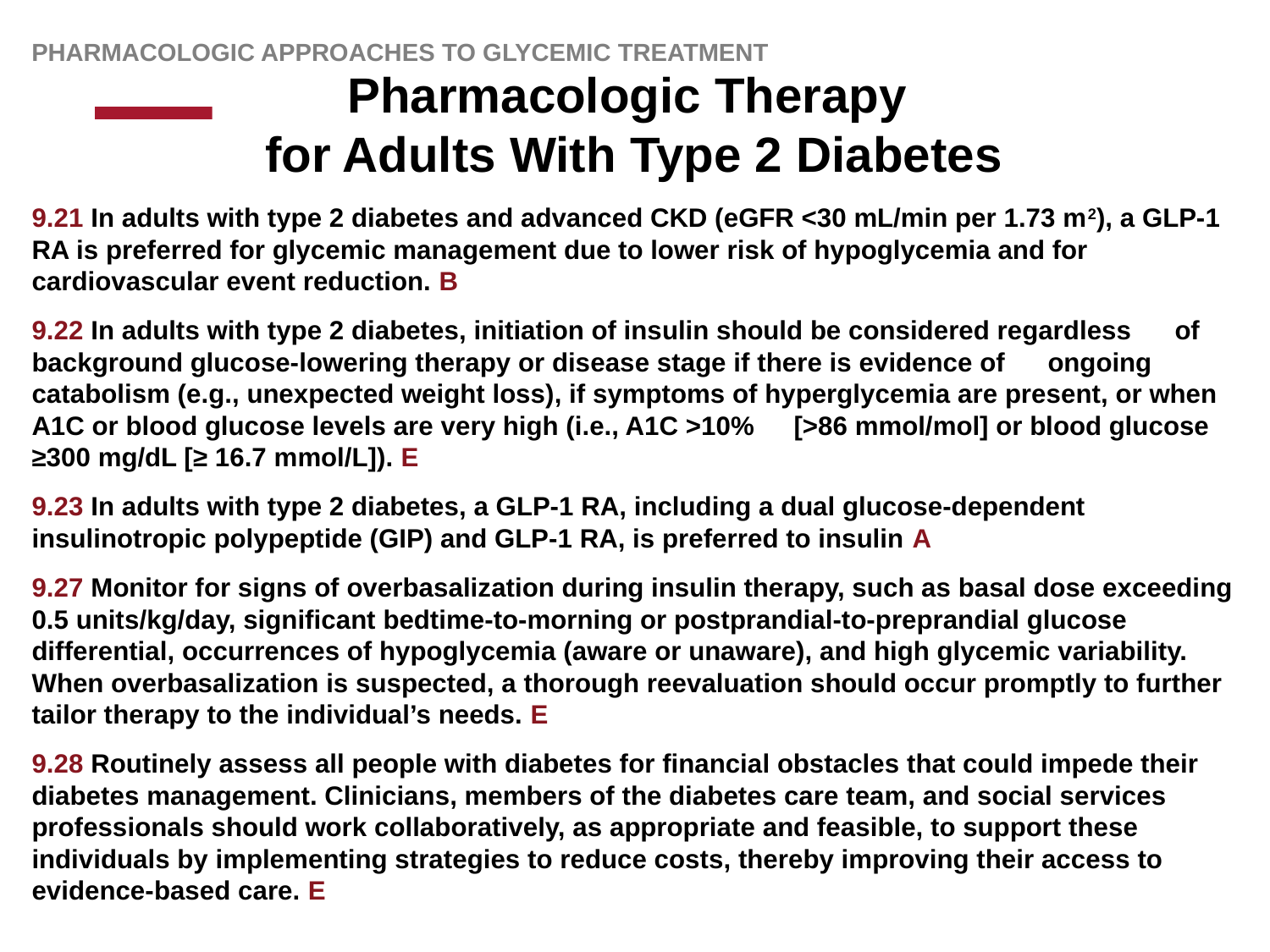

Pharmacologic Approaches to Glycemic Treatment
# Pharmacologic Therapy for Adults With Type 2 Diabetes
9.21 In adults with type 2 diabetes and advanced CKD (eGFR <30 mL/min per 1.73 m2), a GLP-1 RA is preferred for glycemic management due to lower risk of hypoglycemia and for cardiovascular event reduction. B
9.22 In adults with type 2 diabetes, initiation of insulin should be considered regardless 	of background glucose-lowering therapy or disease stage if there is evidence of 	ongoing catabolism (e.g., unexpected weight loss), if symptoms of hyperglycemia are present, or when A1C or blood glucose levels are very high (i.e., A1C >10% 	[>86 mmol/mol] or blood glucose ≥300 mg/dL [≥ 16.7 mmol/L]). E
9.23 In adults with type 2 diabetes, a GLP-1 RA, including a dual glucose-dependent insulinotropic polypeptide (GIP) and GLP-1 RA, is preferred to insulin A
9.27 Monitor for signs of overbasalization during insulin therapy, such as basal dose exceeding 0.5 units/kg/day, significant bedtime-to-morning or postprandial-to-preprandial glucose differential, occurrences of hypoglycemia (aware or unaware), and high glycemic variability. When overbasalization is suspected, a thorough reevaluation should occur promptly to further tailor therapy to the individual’s needs. E
9.28 Routinely assess all people with diabetes for financial obstacles that could impede their diabetes management. Clinicians, members of the diabetes care team, and social services professionals should work collaboratively, as appropriate and feasible, to support these individuals by implementing strategies to reduce costs, thereby improving their access to evidence-based care. E